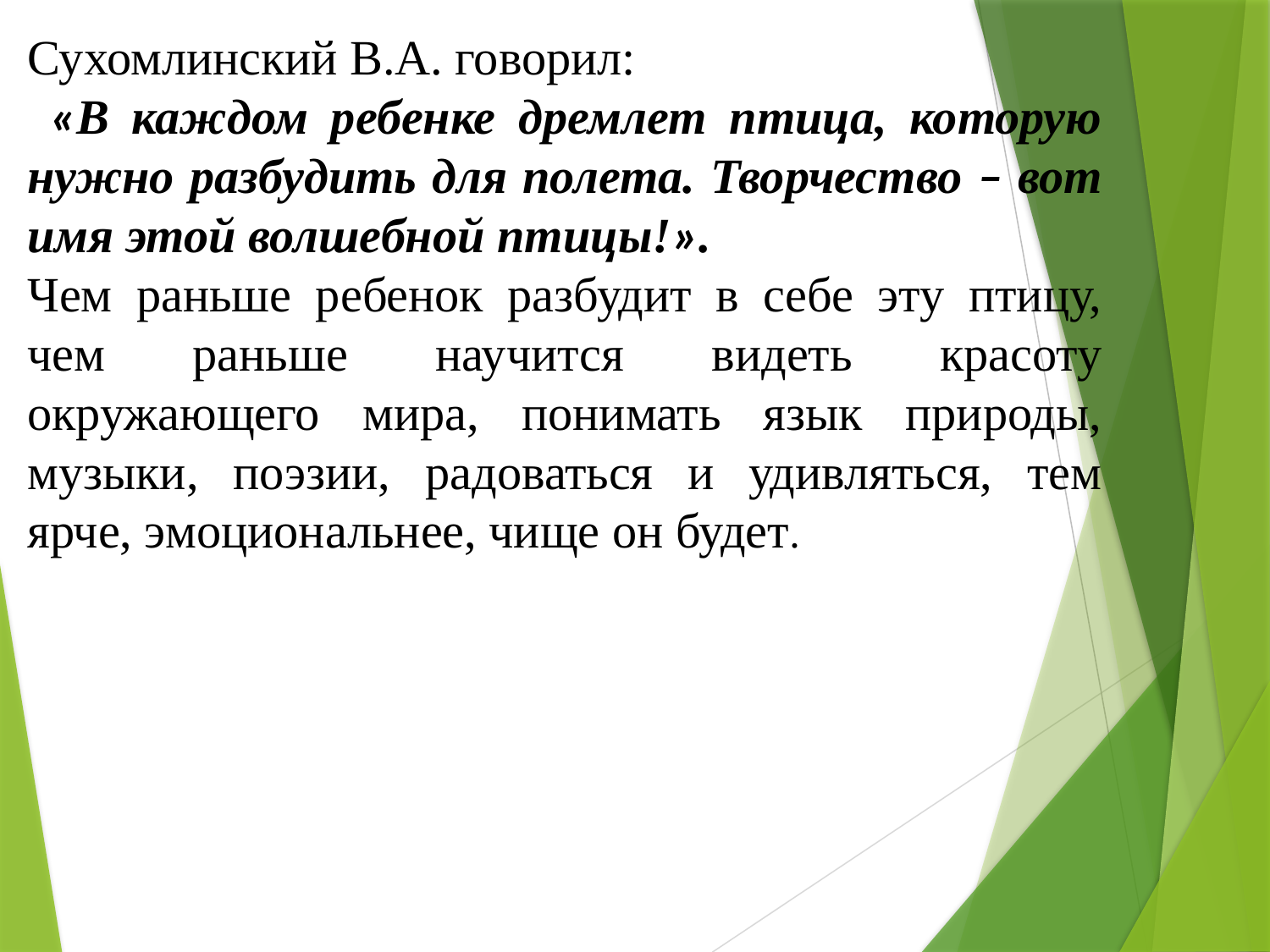

Сухомлинский В.А. говорил:
 «В каждом ребенке дремлет птица, которую нужно разбудить для полета. Творчество – вот имя этой волшебной птицы!».
Чем раньше ребенок разбудит в себе эту птицу, чем раньше научится видеть красоту окружающего мира, понимать язык природы, музыки, поэзии, радоваться и удивляться, тем ярче, эмоциональнее, чище он будет.